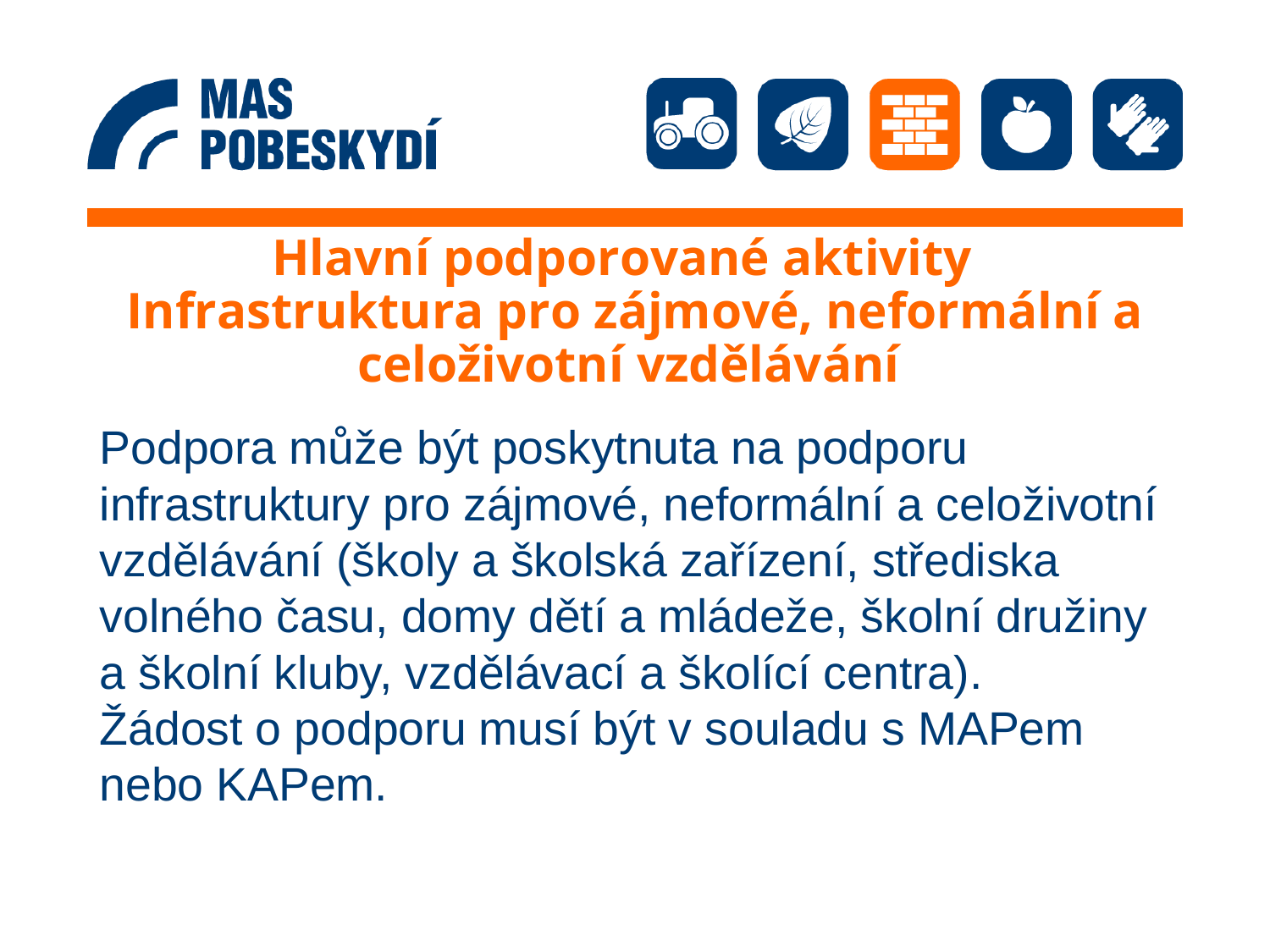

# Hlavní podporované aktivity Infrastruktura pro zájmové, neformální a celoživotní vzdělávání
Podpora může být poskytnuta na podporu infrastruktury pro zájmové, neformální a celoživotní vzdělávání (školy a školská zařízení, střediska volného času, domy dětí a mládeže, školní družiny a školní kluby, vzdělávací a školící centra).
Žádost o podporu musí být v souladu s MAPem nebo KAPem.